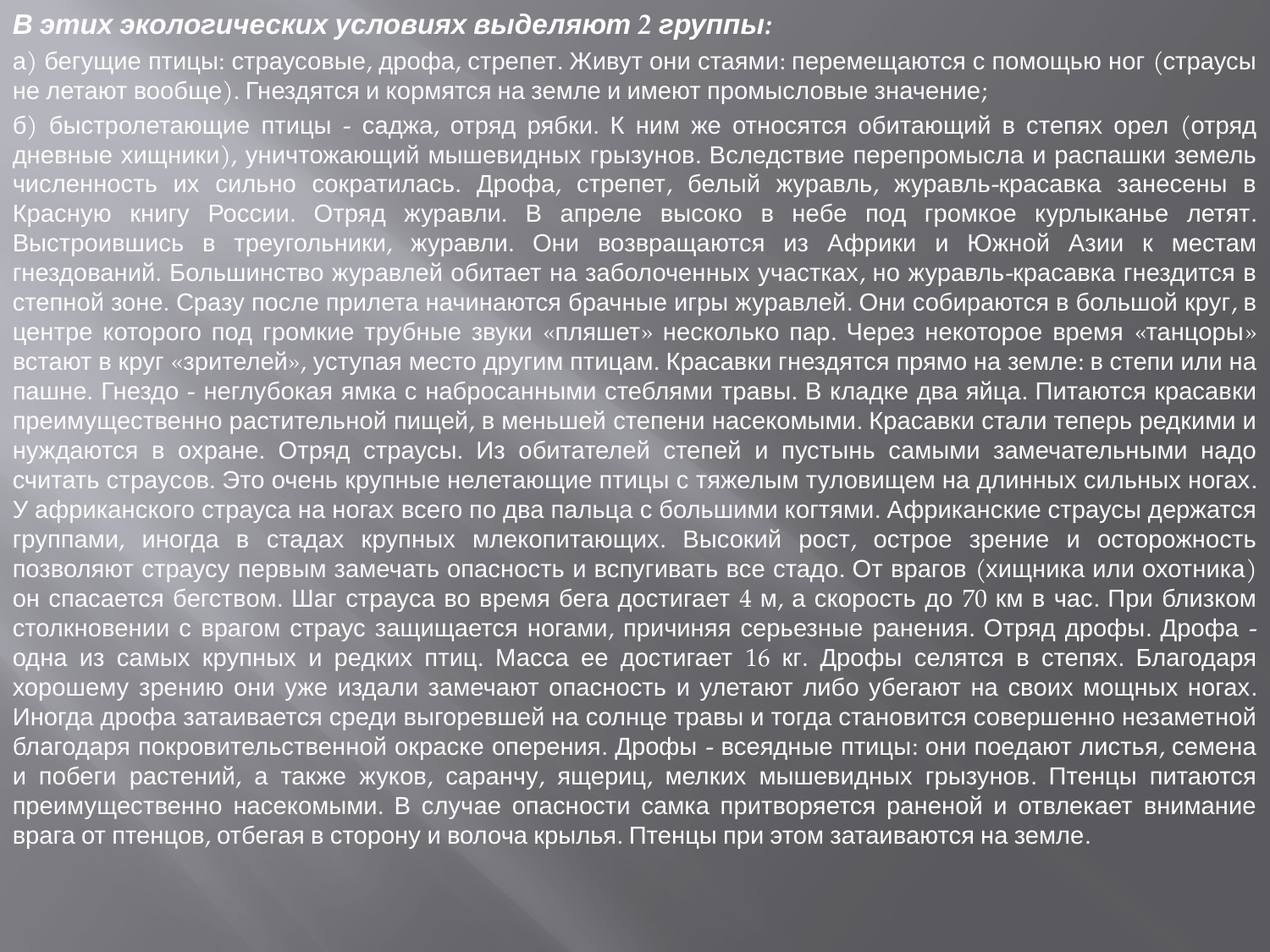

В этих экологических условиях выделяют 2 группы:
а) бегущие птицы: страусовые, дрофа, стрепет. Живут они стаями: перемещаются с помощью ног (страусы не летают вообще). Гнездятся и кормятся на земле и имеют промысловые значение;
б) быстролетающие птицы - саджа, отряд рябки. К ним же относятся обитающий в степях орел (отряд дневные хищники), уничтожающий мышевидных грызунов. Вследствие перепромысла и распашки земель численность их сильно сократилась. Дрофа, стрепет, белый журавль, журавль-красавка занесены в Красную книгу России. Отряд журавли. В апреле высоко в небе под громкое курлыканье летят. Выстроившись в треугольники, журавли. Они возвращаются из Африки и Южной Азии к местам гнездований. Большинство журавлей обитает на заболоченных участках, но журавль-красавка гнездится в степной зоне. Сразу после прилета начинаются брачные игры журавлей. Они собираются в большой круг, в центре которого под громкие трубные звуки «пляшет» несколько пар. Через некоторое время «танцоры» встают в круг «зрителей», уступая место другим птицам. Красавки гнездятся прямо на земле: в степи или на пашне. Гнездо - неглубокая ямка с набросанными стеблями травы. В кладке два яйца. Питаются красавки преимущественно растительной пищей, в меньшей степени насекомыми. Красавки стали теперь редкими и нуждаются в охране. Отряд страусы. Из обитателей степей и пустынь самыми замечательными надо считать страусов. Это очень крупные нелетающие птицы с тяжелым туловищем на длинных сильных ногах. У африканского страуса на ногах всего по два пальца с большими когтями. Африканские страусы держатся группами, иногда в стадах крупных млекопитающих. Высокий рост, острое зрение и осторожность позволяют страусу первым замечать опасность и вспугивать все стадо. От врагов (хищника или охотника) он спасается бегством. Шаг страуса во время бега достигает 4 м, а скорость до 70 км в час. При близком столкновении с врагом страус защищается ногами, причиняя серьезные ранения. Отряд дрофы. Дрофа - одна из самых крупных и редких птиц. Масса ее достигает 16 кг. Дрофы селятся в степях. Благодаря хорошему зрению они уже издали замечают опасность и улетают либо убегают на своих мощных ногах. Иногда дрофа затаивается среди выгоревшей на солнце травы и тогда становится совершенно незаметной благодаря покровительственной окраске оперения. Дрофы - всеядные птицы: они поедают листья, семена и побеги растений, а также жуков, саранчу, ящериц, мелких мышевидных грызунов. Птенцы питаются преимущественно насекомыми. В случае опасности самка притворяется раненой и отвлекает внимание врага от птенцов, отбегая в сторону и волоча крылья. Птенцы при этом затаиваются на земле.